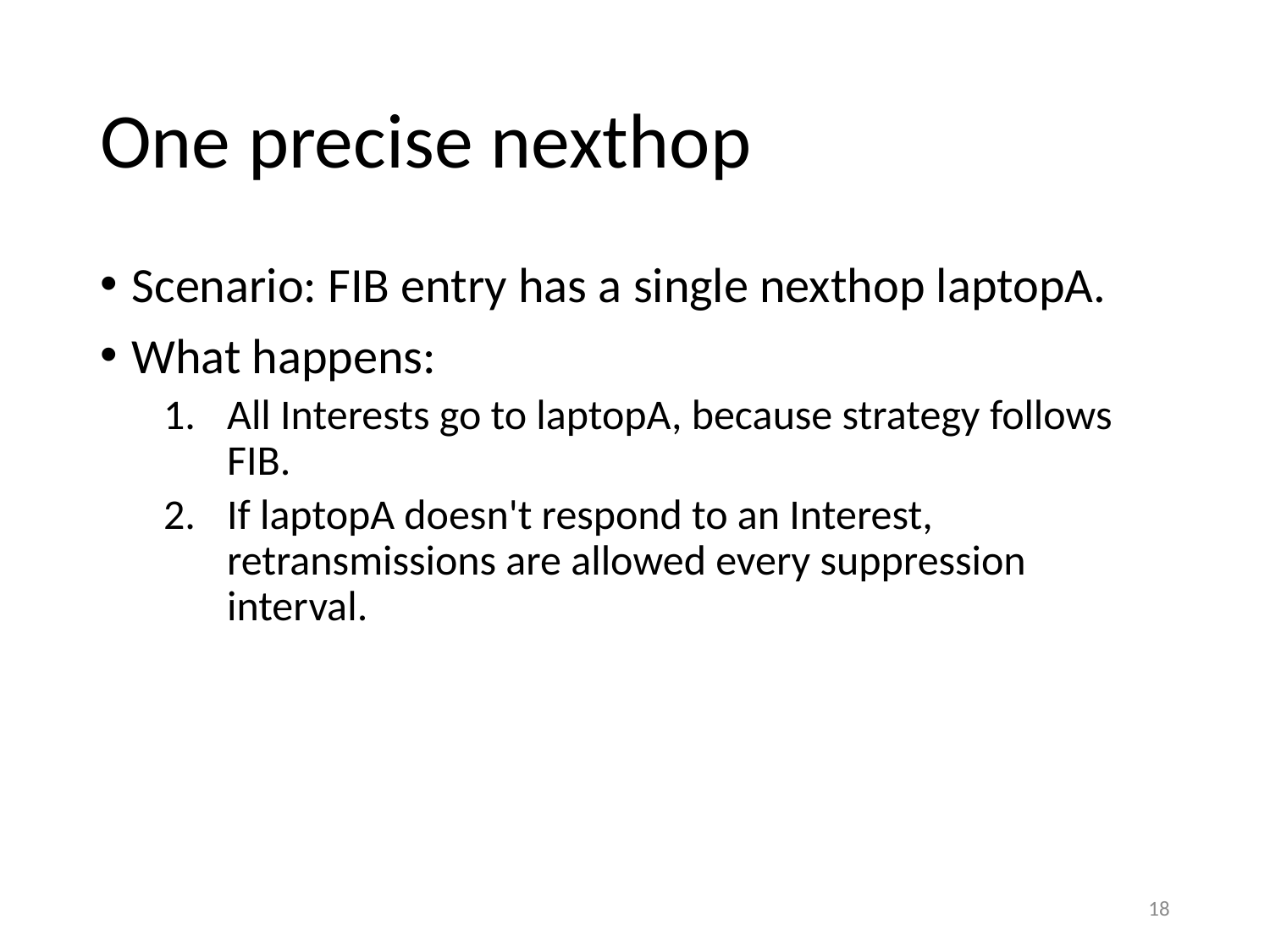

# One precise nexthop
Scenario: FIB entry has a single nexthop laptopA.
What happens:
All Interests go to laptopA, because strategy follows FIB.
If laptopA doesn't respond to an Interest, retransmissions are allowed every suppression interval.
18